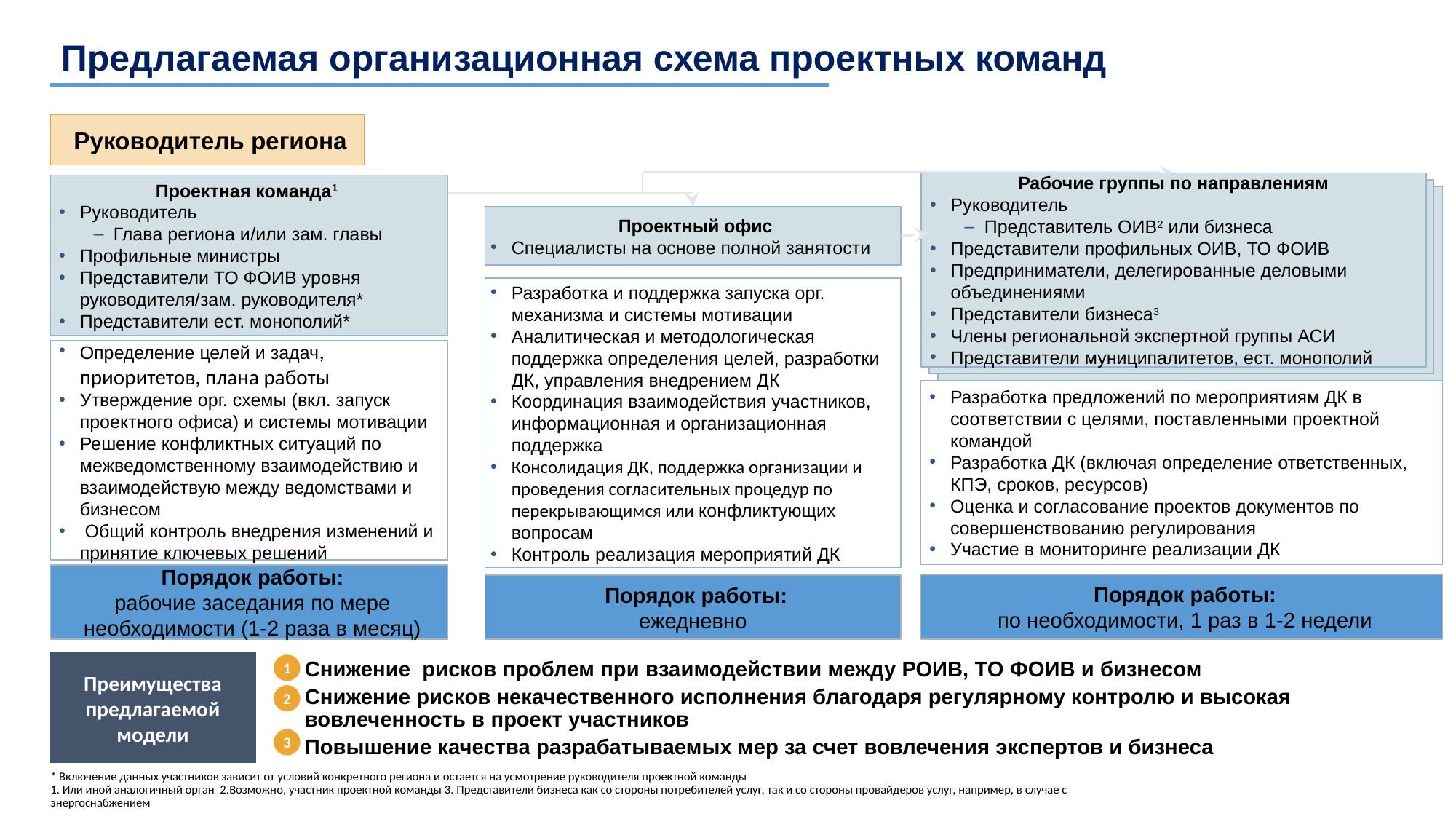

Предлагаемая организационная схема проектных команд
Руководитель региона
Рабочие группы по направлениям
Руководитель
Представитель ОИВ2 или бизнеса
Представители профильных ОИВ, ТО ФОИВ
Предприниматели, делегированные деловыми объединениями
Представители бизнеса3
Члены региональной экспертной группы АСИ
Представители муниципалитетов, ест. монополий
Проектная команда1
Руководитель
Глава региона и/или зам. главы
Профильные министры
Представители ТО ФОИВ уровня руководителя/зам. руководителя*
Представители ест. монополий*

 Проектный офис
Специалисты на основе полной занятости

Разработка и поддержка запуска орг. механизма и системы мотивации
Аналитическая и методологическая поддержка определения целей, разработки ДК, управления внедрением ДК
Координация взаимодействия участников, информационная и организационная поддержка
Консолидация ДК, поддержка организации и проведения согласительных процедур по перекрывающимся или конфликтующих вопросам
Контроль реализация мероприятий ДК
Определение целей и задач, приоритетов, плана работы
Утверждение орг. схемы (вкл. запуск проектного офиса) и системы мотивации
Решение конфликтных ситуаций по межведомственному взаимодействию и взаимодействую между ведомствами и бизнесом
 Общий контроль внедрения изменений и принятие ключевых решений
Разработка предложений по мероприятиям ДК в соответствии с целями, поставленными проектной командой
Разработка ДК (включая определение ответственных, КПЭ, сроков, ресурсов)
Оценка и согласование проектов документов по совершенствованию регулирования
Участие в мониторинге реализации ДК
Порядок работы:
рабочие заседания по мере необходимости (1-2 раза в месяц)
Порядок работы:
по необходимости, 1 раз в 1-2 недели
 Порядок работы:
ежедневно
Преимущества предлагаемой модели
Снижение  рисков проблем при взаимодействии между РОИВ, ТО ФОИВ и бизнесом
Снижение рисков некачественного исполнения благодаря регулярному контролю и высокая вовлеченность в проект участников
Повышение качества разрабатываемых мер за счет вовлечения экспертов и бизнеса
1
2
3
* Включение данных участников зависит от условий конкретного региона и остается на усмотрение руководителя проектной команды
1. Или иной аналогичный орган  2.Возможно, участник проектной команды 3. Представители бизнеса как со стороны потребителей услуг, так и со стороны провайдеров услуг, например, в случае с энергоснабжением